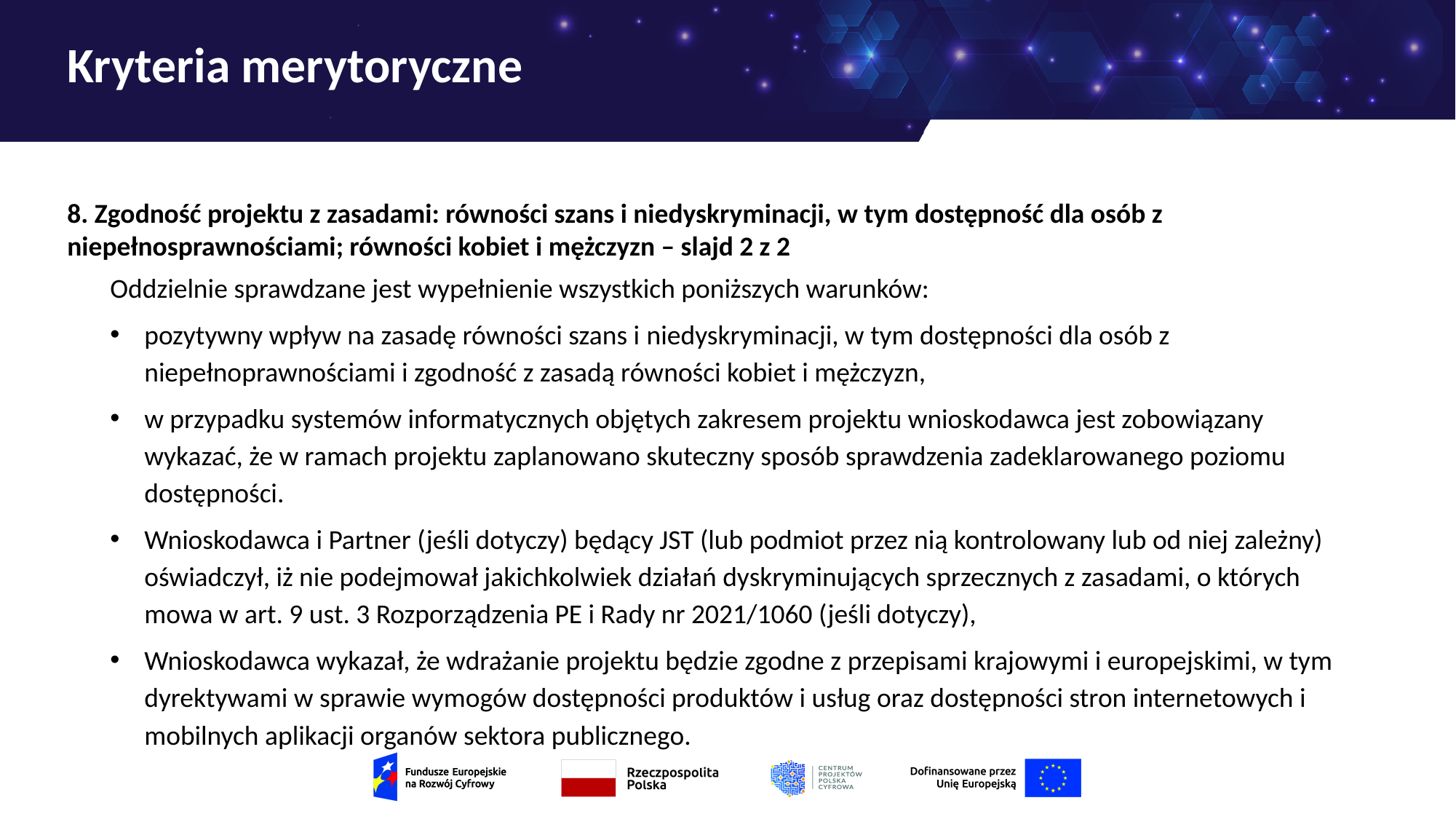

# Kryteria merytoryczne
8. Zgodność projektu z zasadami: równości szans i niedyskryminacji, w tym dostępność dla osób z niepełnosprawnościami; równości kobiet i mężczyzn – slajd 2 z 2
Oddzielnie sprawdzane jest wypełnienie wszystkich poniższych warunków:
pozytywny wpływ na zasadę równości szans i niedyskryminacji, w tym dostępności dla osób z niepełnoprawnościami i zgodność z zasadą równości kobiet i mężczyzn,
w przypadku systemów informatycznych objętych zakresem projektu wnioskodawca jest zobowiązany wykazać, że w ramach projektu zaplanowano skuteczny sposób sprawdzenia zadeklarowanego poziomu dostępności.
Wnioskodawca i Partner (jeśli dotyczy) będący JST (lub podmiot przez nią kontrolowany lub od niej zależny) oświadczył, iż nie podejmował jakichkolwiek działań dyskryminujących sprzecznych z zasadami, o których mowa w art. 9 ust. 3 Rozporządzenia PE i Rady nr 2021/1060 (jeśli dotyczy),
Wnioskodawca wykazał, że wdrażanie projektu będzie zgodne z przepisami krajowymi i europejskimi, w tym dyrektywami w sprawie wymogów dostępności produktów i usług oraz dostępności stron internetowych i mobilnych aplikacji organów sektora publicznego.